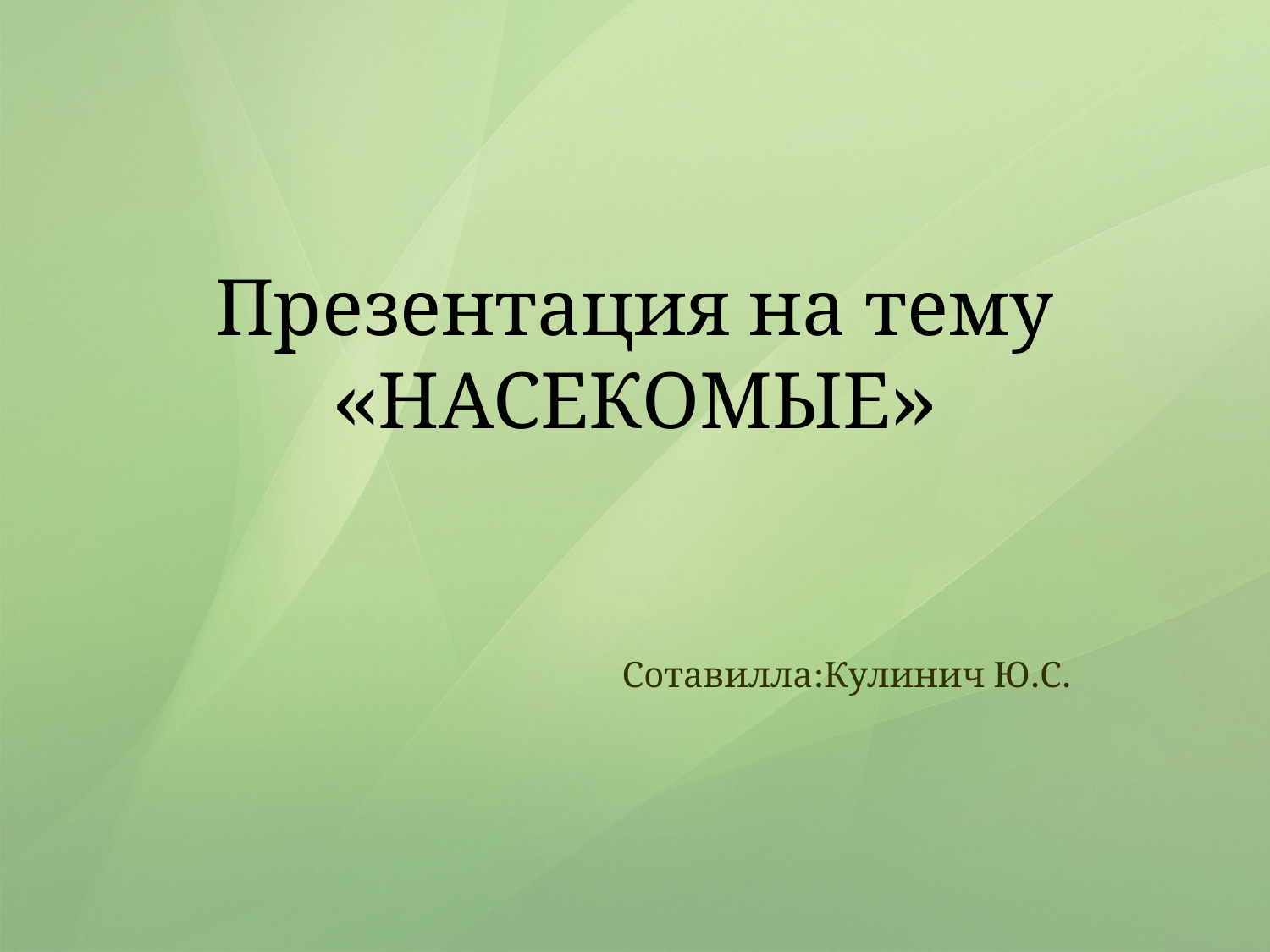

# Презентация на тему «НАСЕКОМЫЕ»
Сотавилла:Кулинич Ю.С.